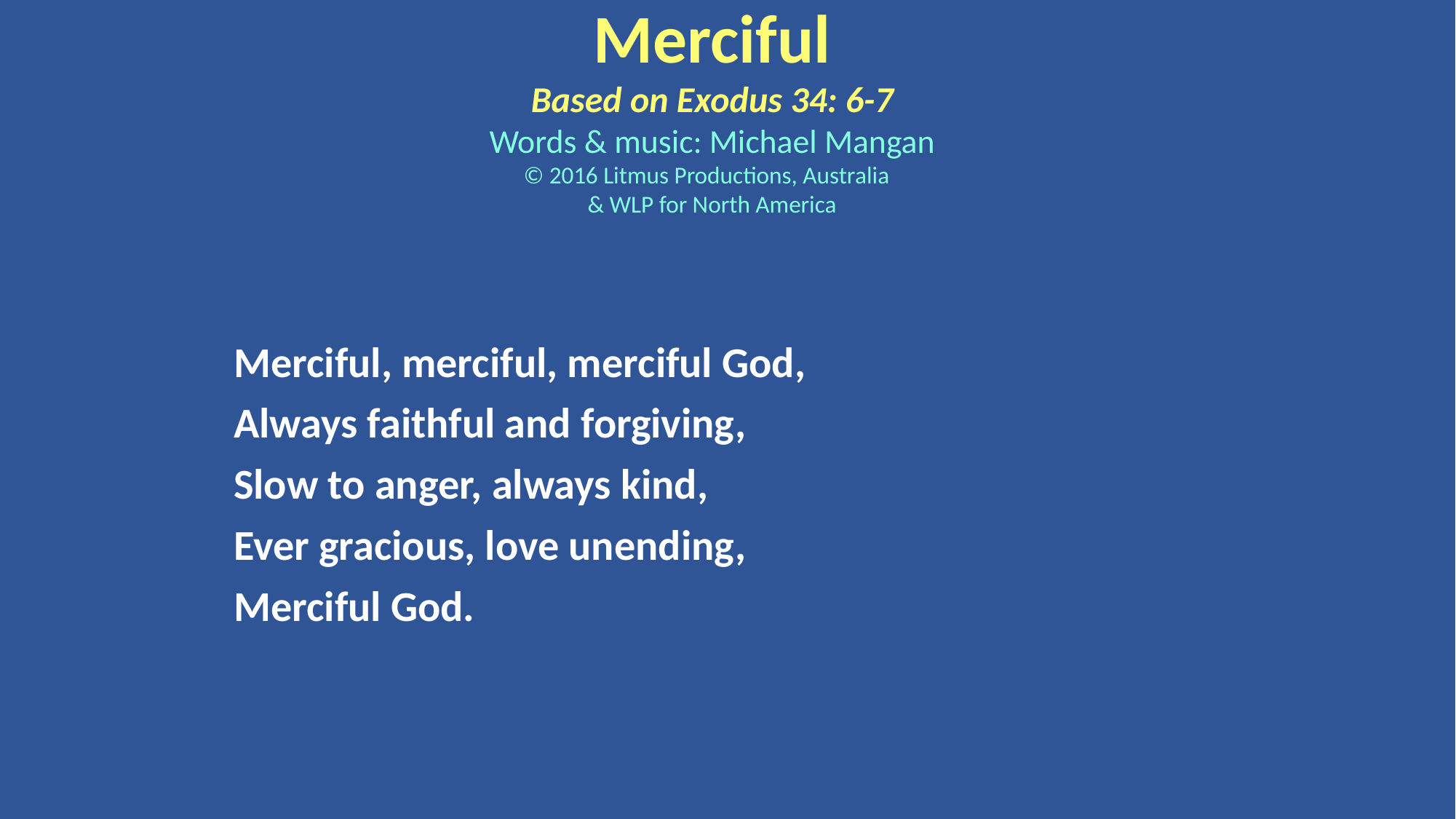

Merciful
Based on Exodus 34: 6-7
Words & music: Michael Mangan
© 2016 Litmus Productions, Australia
& WLP for North America
Merciful, merciful, merciful God,
Always faithful and forgiving,
Slow to anger, always kind,
Ever gracious, love unending,
Merciful God.